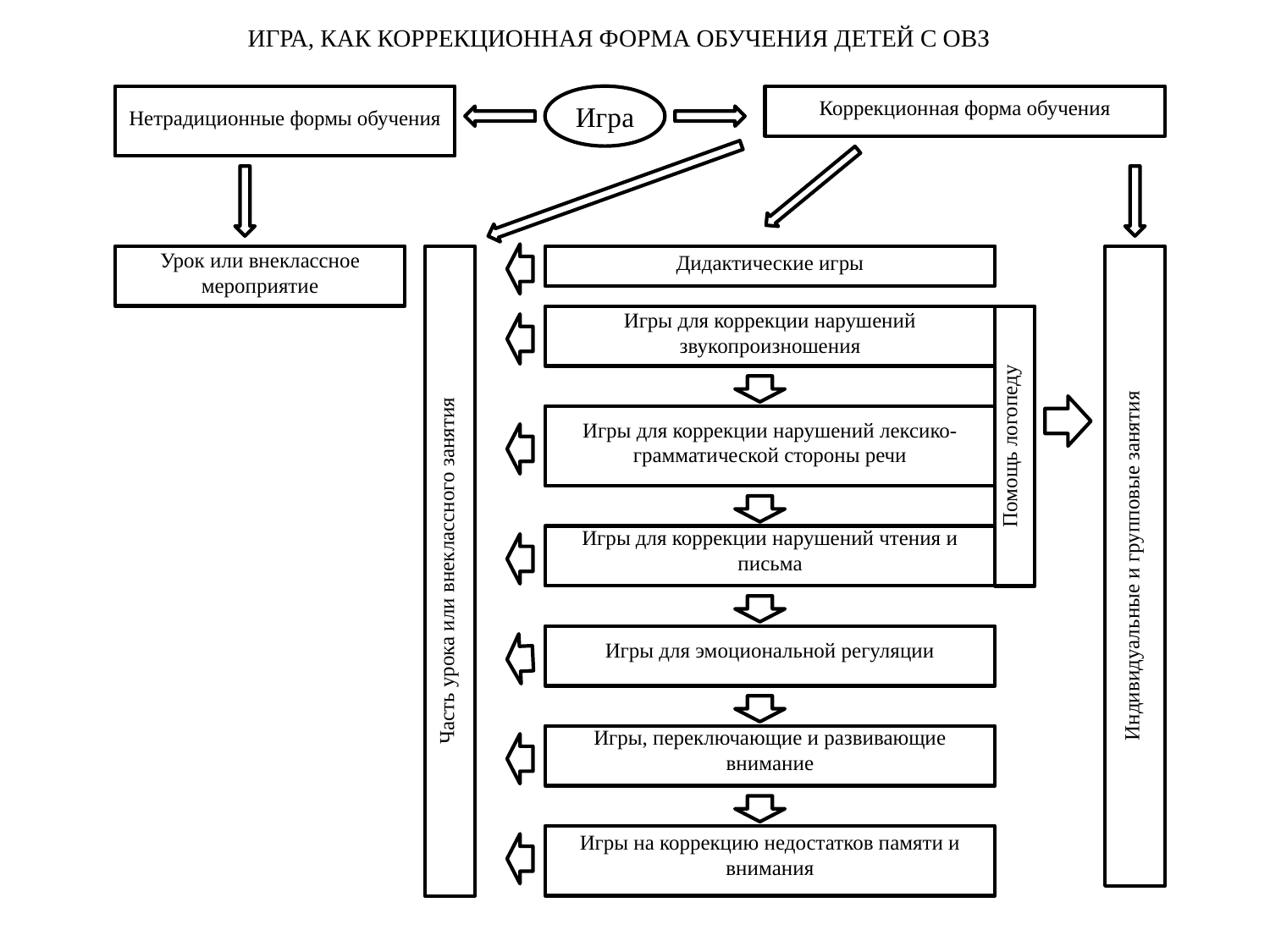

# Игра, как коррекционная форма обучения детей с ОВЗ

Нетрадиционные формы обучения

Игра

Коррекционная форма обучения

Урок или внеклассное мероприятие

Дидактические игры

Игры для коррекции нарушений звукопроизношения

Игры для коррекции нарушений лексико-грамматической стороны речи

Помощь логопеду

Игры для коррекции нарушений чтения и письма

Индивидуальные и групповые занятия

Часть урока или внеклассного занятия

Игры для эмоциональной регуляции

Игры, переключающие и развивающие внимание

Игры на коррекцию недостатков памяти и внимания